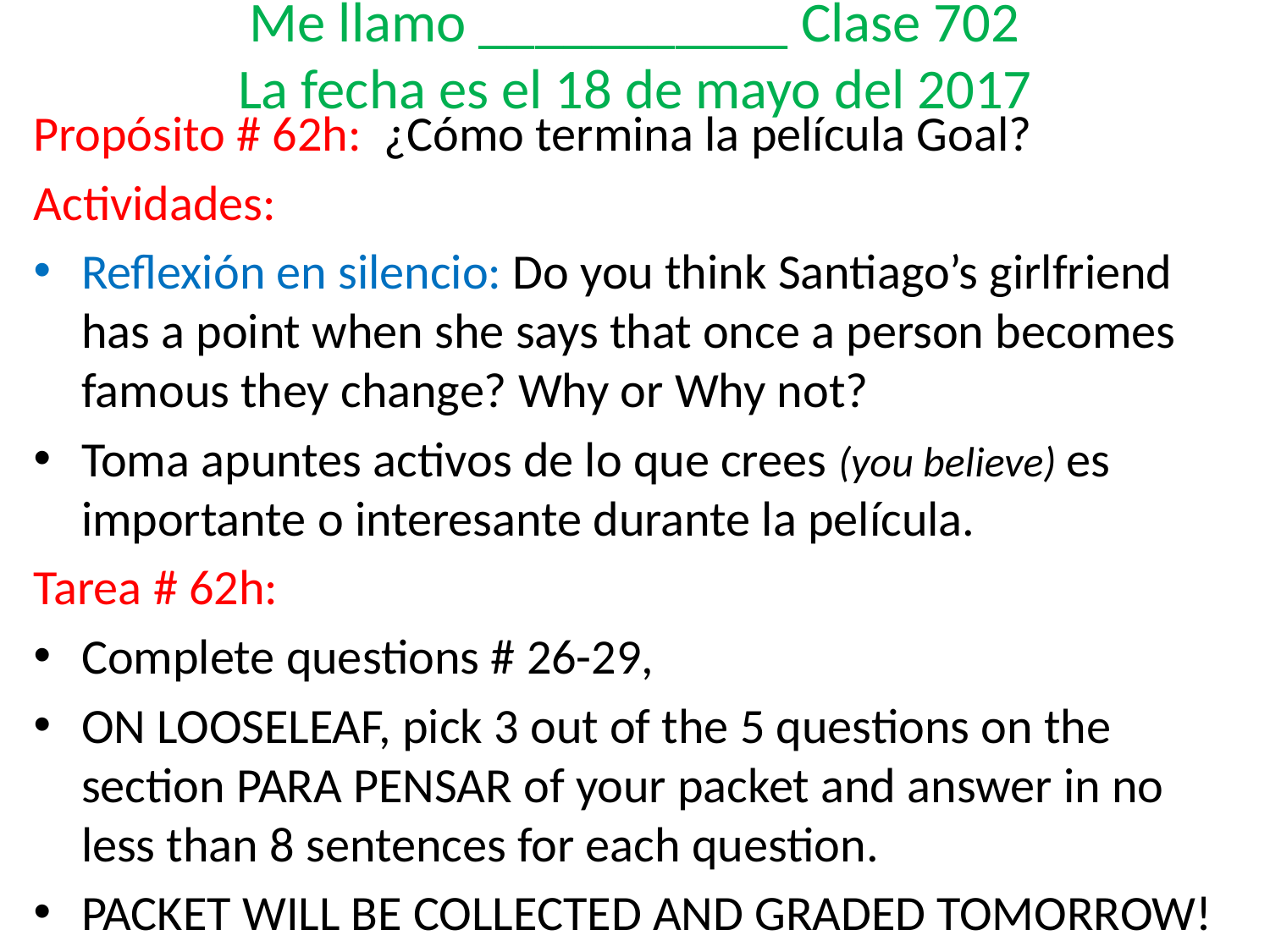

Me llamo ___________ Clase 702
La fecha es el 18 de mayo del 2017
Propósito # 62h:  ¿Cómo termina la película Goal?
Actividades:
Reflexión en silencio: Do you think Santiago’s girlfriend has a point when she says that once a person becomes famous they change? Why or Why not?
Toma apuntes activos de lo que crees (you believe) es importante o interesante durante la película.
Tarea # 62h:
Complete questions # 26-29,
ON LOOSELEAF, pick 3 out of the 5 questions on the section PARA PENSAR of your packet and answer in no less than 8 sentences for each question.
PACKET WILL BE COLLECTED AND GRADED TOMORROW!